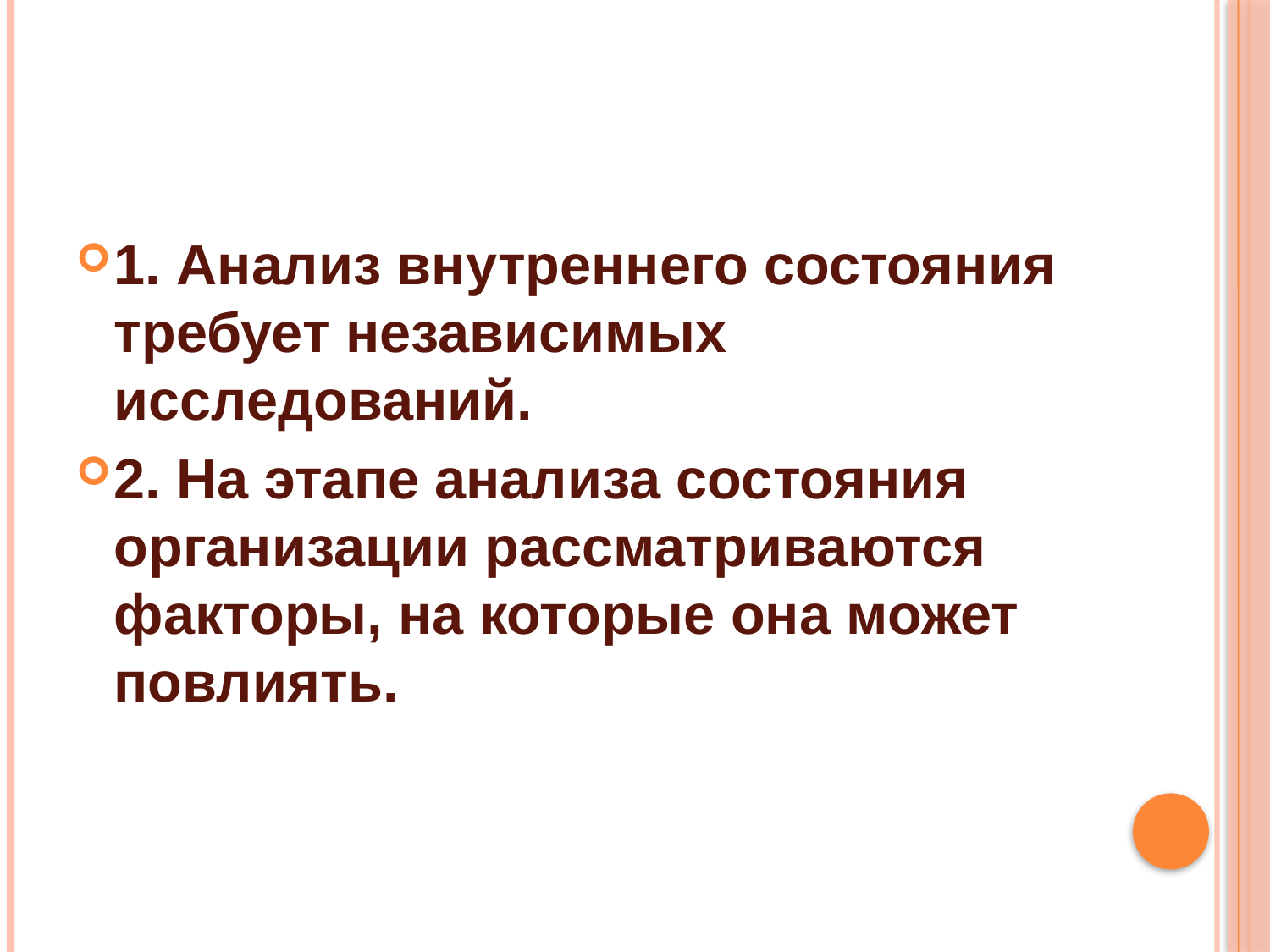

#
1. Анализ внутреннего состояния требует независимых исследований.
2. На этапе анализа состояния организации рассматриваются факторы, на которые она может повлиять.